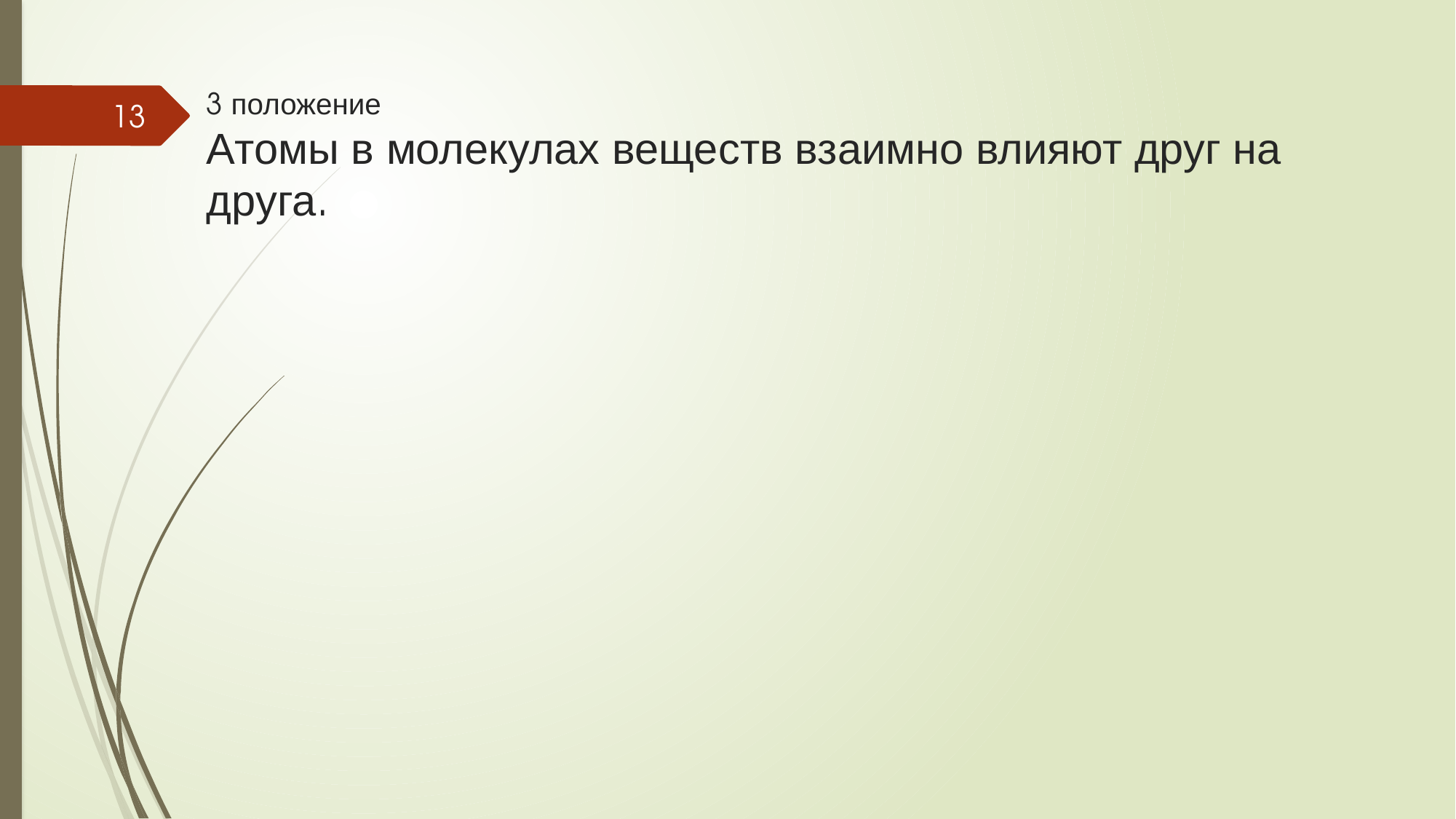

# 3 положение Атомы в молекулах веществ взаимно влияют друг на друга.
13